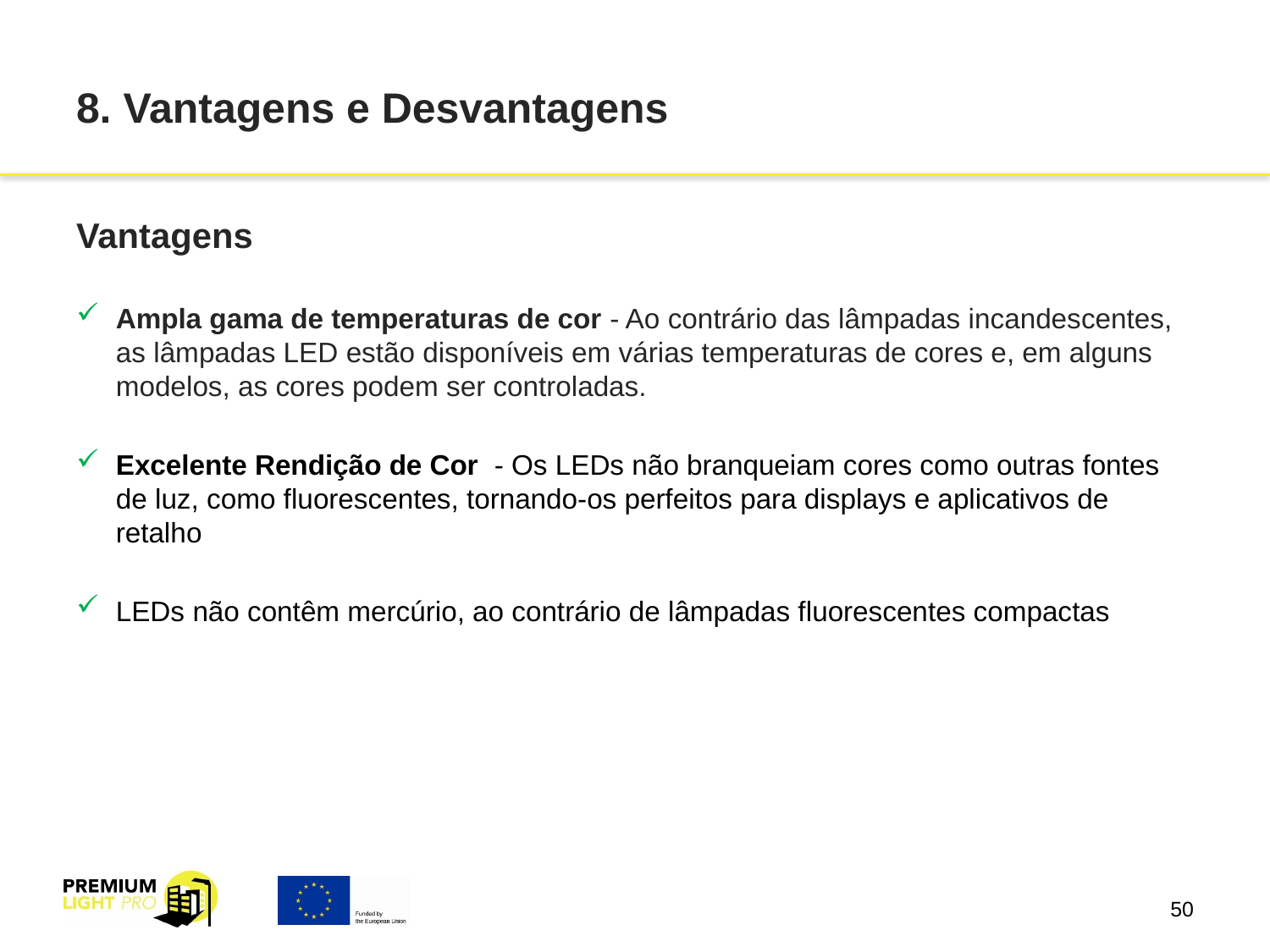

# 8. Vantagens e Desvantagens
Vantagens

Ampla gama de temperaturas de cor - Ao contrário das lâmpadas incandescentes, as lâmpadas LED estão disponíveis em várias temperaturas de cores e, em alguns modelos, as cores podem ser controladas.

Excelente Rendição de Cor  - Os LEDs não branqueiam cores como outras fontes de luz, como fluorescentes, tornando-os perfeitos para displays e aplicativos de retalho

LEDs não contêm mercúrio, ao contrário de lâmpadas fluorescentes compactas